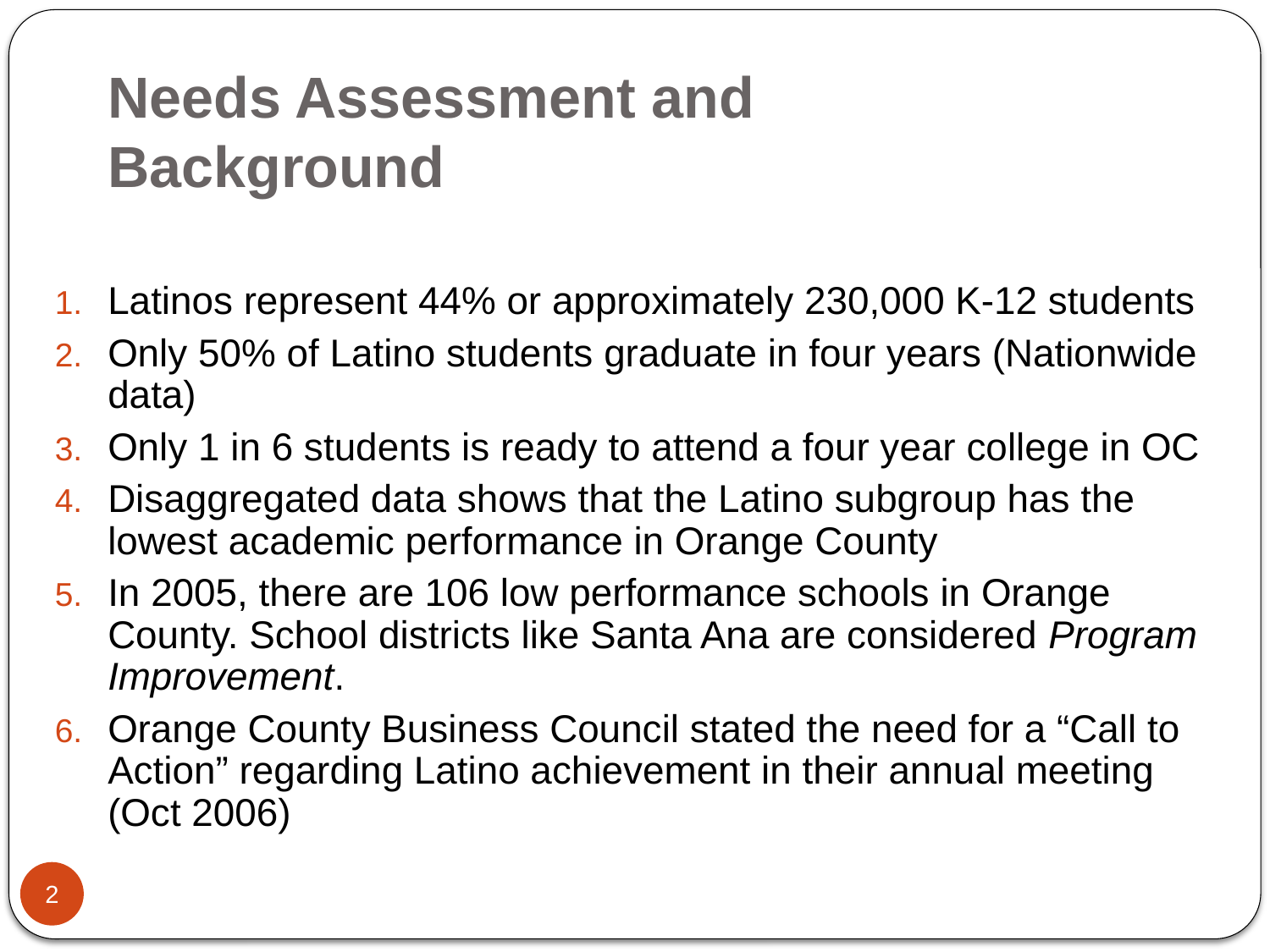

# Needs Assessment and Background
Latinos represent 44% or approximately 230,000 K-12 students
Only 50% of Latino students graduate in four years (Nationwide data)
Only 1 in 6 students is ready to attend a four year college in OC
Disaggregated data shows that the Latino subgroup has the lowest academic performance in Orange County
In 2005, there are 106 low performance schools in Orange County. School districts like Santa Ana are considered Program Improvement.
Orange County Business Council stated the need for a “Call to Action” regarding Latino achievement in their annual meeting (Oct 2006)

2